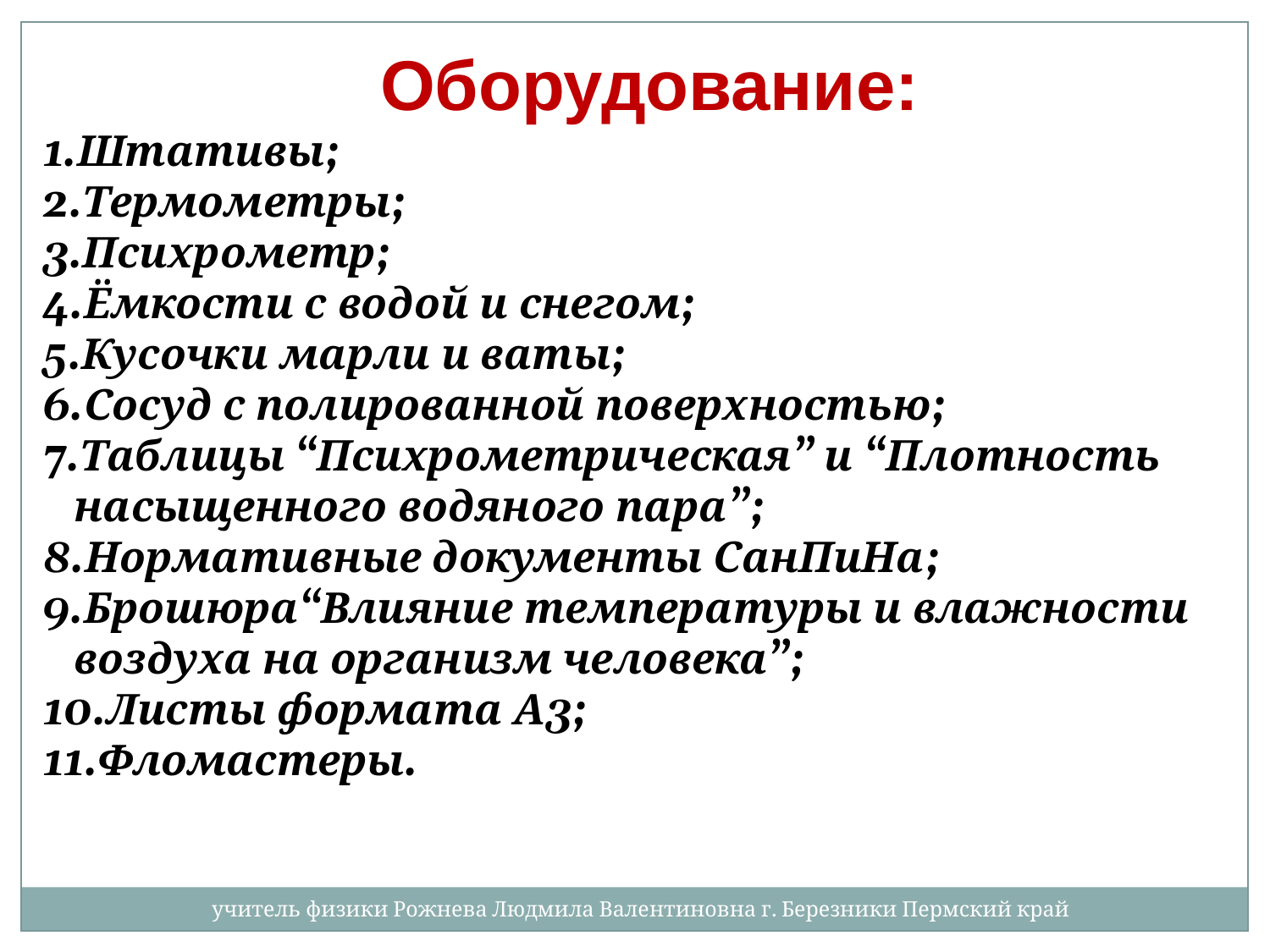

Оборудование:
Штативы;
Термометры;
Психрометр;
Ёмкости с водой и снегом;
Кусочки марли и ваты;
Сосуд с полированной поверхностью;
Таблицы “Психрометрическая” и “Плотность насыщенного водяного пара”;
Нормативные документы СанПиНа;
Брошюра“Влияние температуры и влажности воздуха на организм человека”;
Листы формата А3;
Фломастеры.
учитель физики Рожнева Людмила Валентиновна г. Березники Пермский край